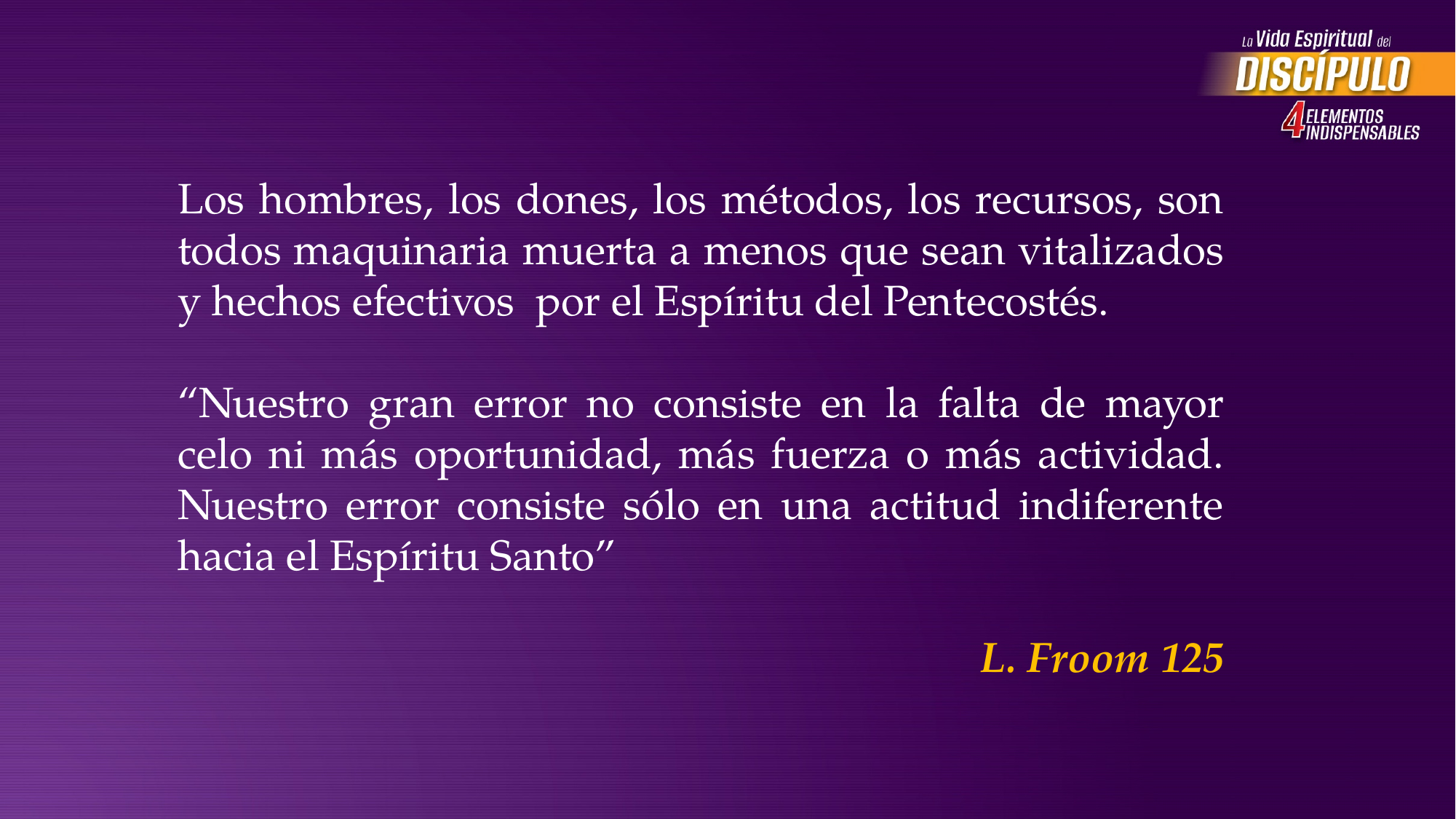

Los hombres, los dones, los métodos, los recursos, son todos maquinaria muerta a menos que sean vitalizados y hechos efectivos  por el Espíritu del Pentecostés.

“Nuestro gran error no consiste en la falta de mayor celo ni más oportunidad, más fuerza o más actividad. Nuestro error consiste sólo en una actitud indiferente hacia el Espíritu Santo”

L. Froom 125